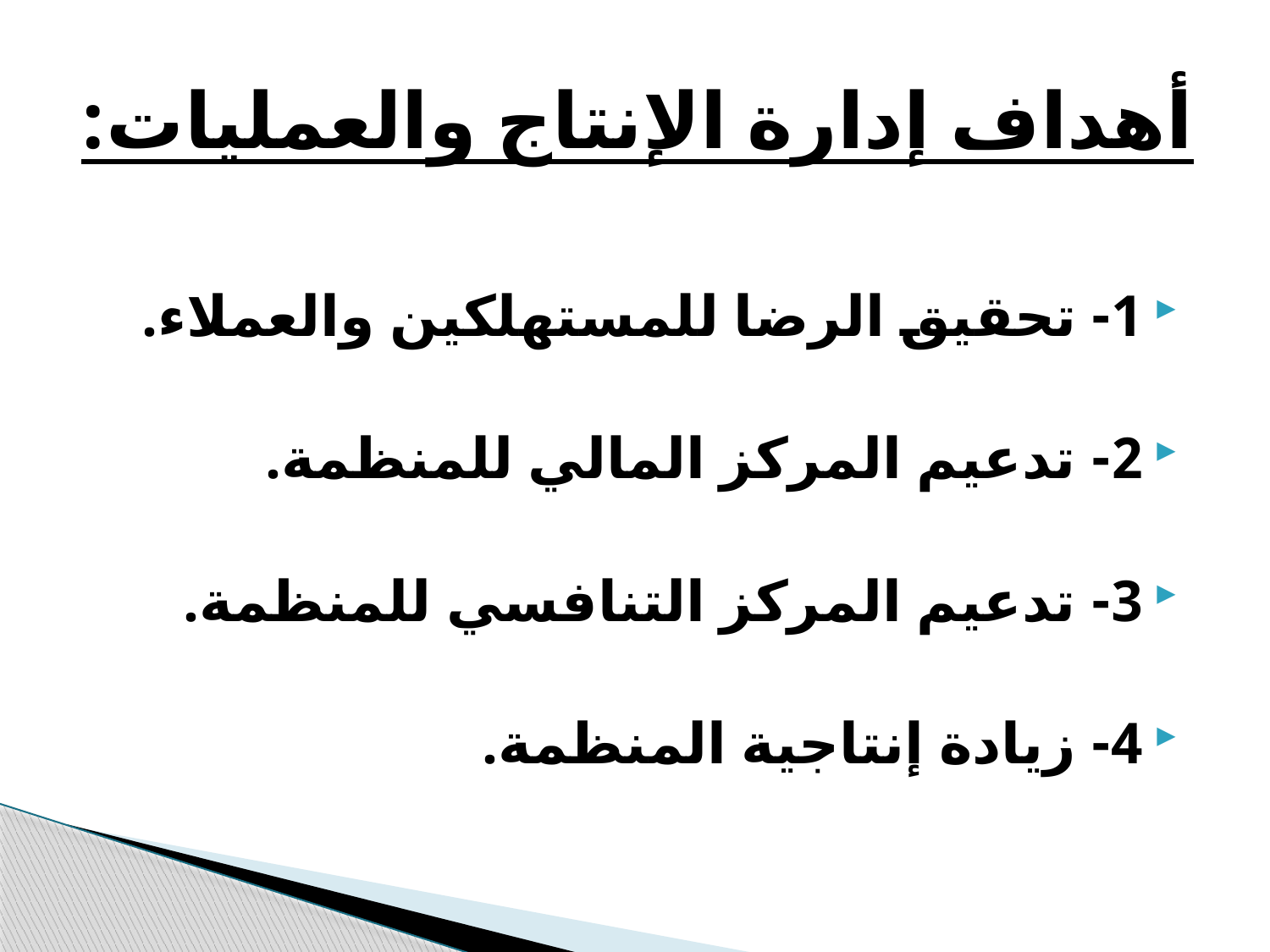

# أهداف إدارة الإنتاج والعمليات:
1- تحقيق الرضا للمستهلكين والعملاء.
2- تدعيم المركز المالي للمنظمة.
3- تدعيم المركز التنافسي للمنظمة.
4- زيادة إنتاجية المنظمة.